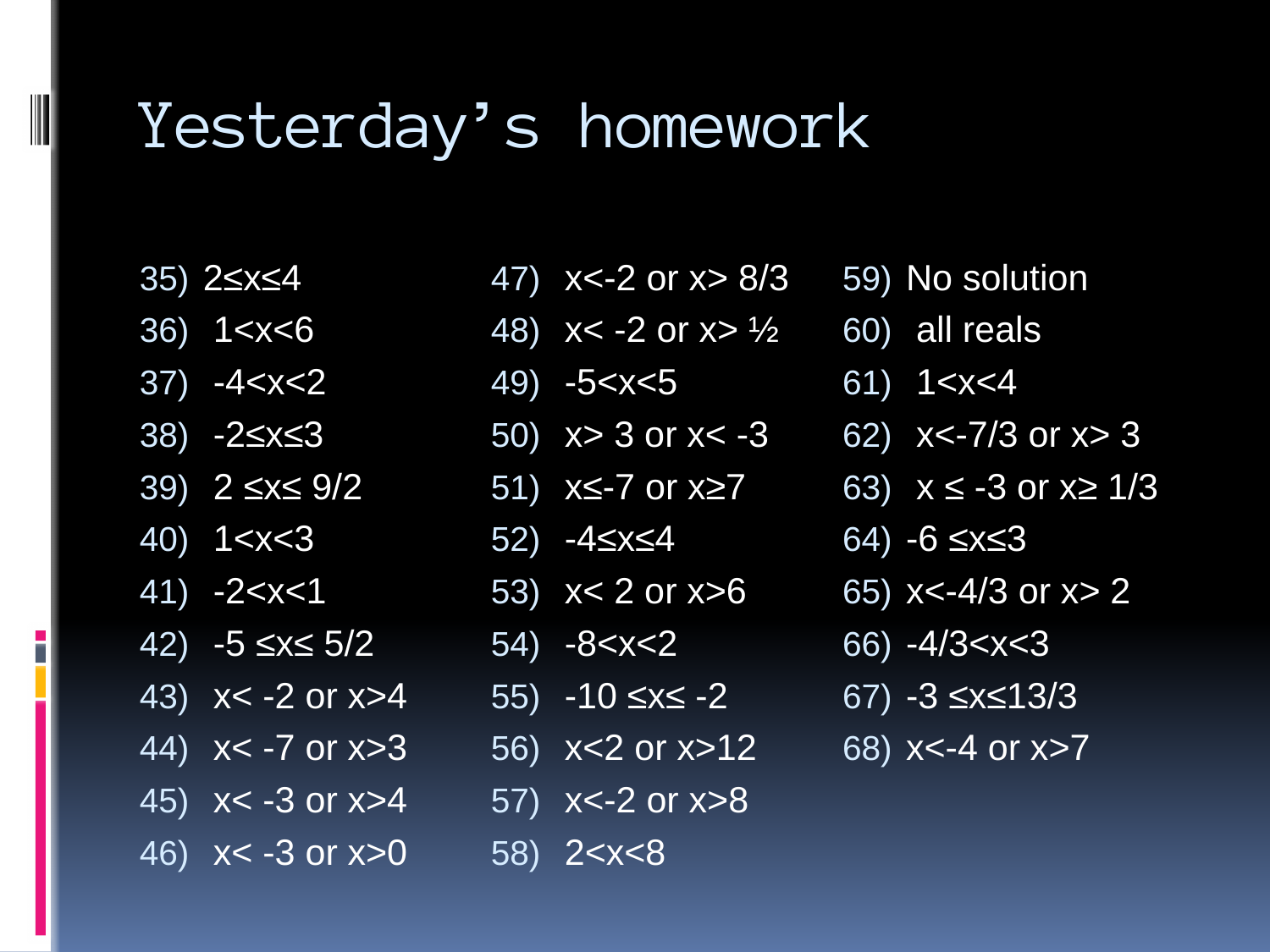

# Yesterday’s homework
2≤x≤4
 1<x<6
 -4<x<2
 -2≤x≤3
 2 ≤x≤ 9/2
 1<x<3
 -2<x<1
 -5 ≤x≤ 5/2
 x< -2 or x>4
 x< -7 or x>3
 x< -3 or x>4
 x< -3 or x>0
 x<-2 or x> 8/3
 x< -2 or x> ½
 -5<x<5
 x> 3 or x< -3
 x≤-7 or x≥7
 -4≤x≤4
 x< 2 or x>6
 -8<x<2
 -10 ≤x≤ -2
 x<2 or x>12
 x<-2 or x>8
 2<x<8
No solution
 all reals
 1<x<4
 x<-7/3 or x> 3
 x ≤ -3 or x≥ 1/3
-6 ≤x≤3
x<-4/3 or x> 2
-4/3<x<3
-3 ≤x≤13/3
x<-4 or x>7